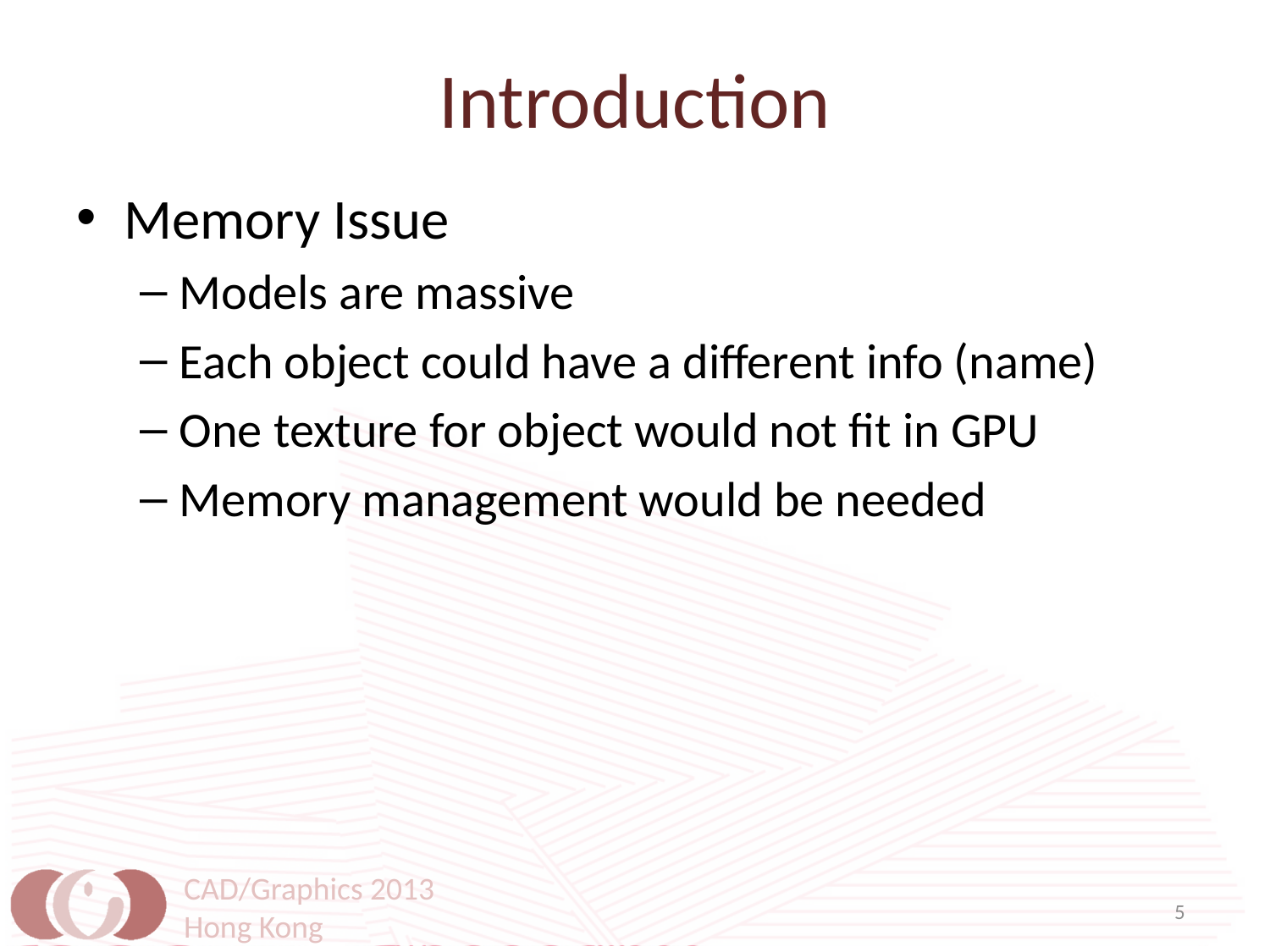

# Introduction
Memory Issue
Models are massive
Each object could have a different info (name)
One texture for object would not fit in GPU
Memory management would be needed

CAD/Graphics 2013
Hong Kong